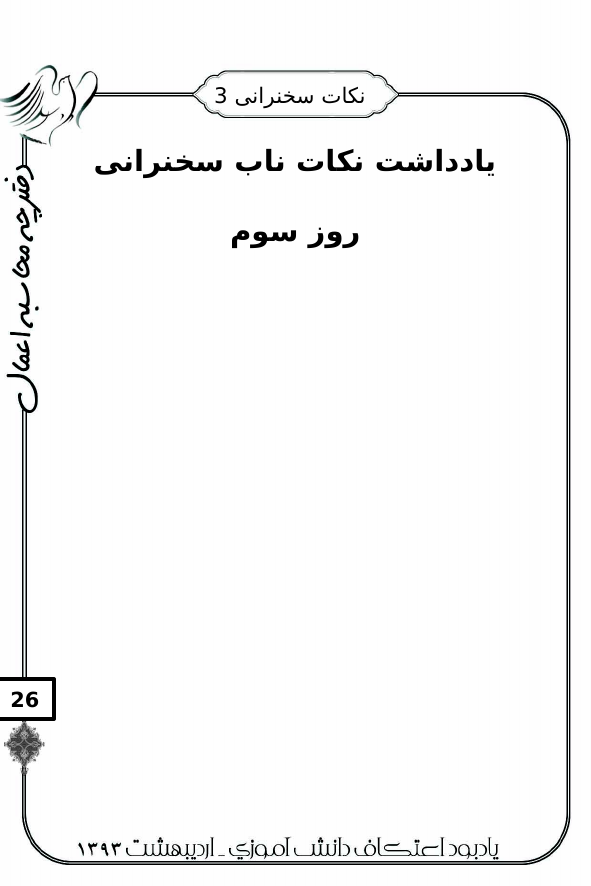

# نکات سخنرانی 3
یادداشت نکات ناب سخنرانی روز سوم
26